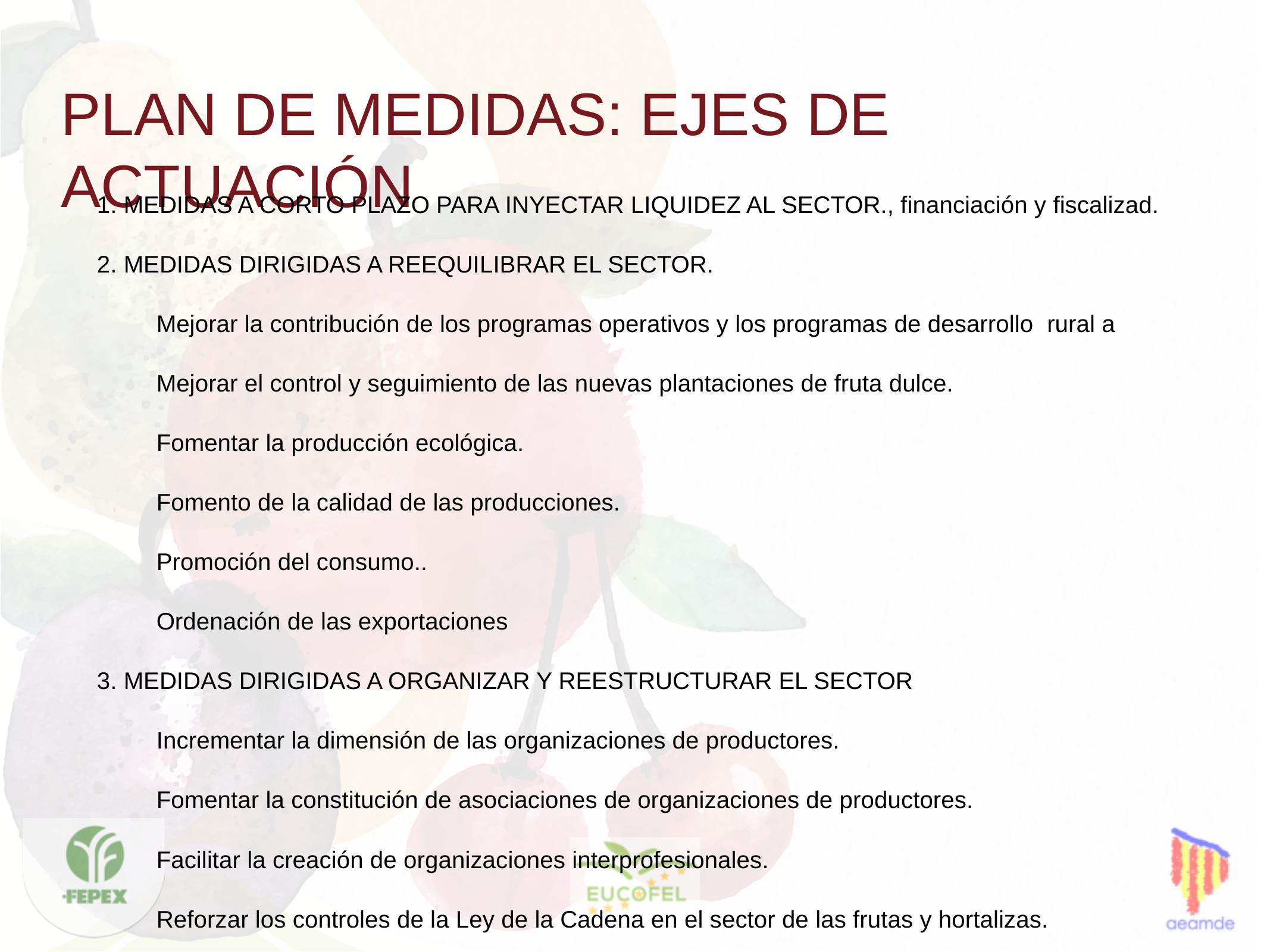

# plan de medidas: ejes de actuación

1. MEDIDAS A CORTO PLAZO PARA INYECTAR LIQUIDEZ AL SECTOR., financiación y fiscalizad.
2. MEDIDAS DIRIGIDAS A REEQUILIBRAR EL SECTOR.
Mejorar la contribución de los programas operativos y los programas de desarrollo  rural a
Mejorar el control y seguimiento de las nuevas plantaciones de fruta dulce.
Fomentar la producción ecológica.
Fomento de la calidad de las producciones.
Promoción del consumo..
Ordenación de las exportaciones
3. MEDIDAS DIRIGIDAS A ORGANIZAR Y REESTRUCTURAR EL SECTOR
Incrementar la dimensión de las organizaciones de productores.
Fomentar la constitución de asociaciones de organizaciones de productores.
Facilitar la creación de organizaciones interprofesionales.
Reforzar los controles de la Ley de la Cadena en el sector de las frutas y hortalizas.
Elaboración y uso de contratos tipo homologados en el sector.
Difusión y fomento de la adscripción al Código de Buenas Prácticas en la cadena alimentaria.
4. MEDIDAS DIRIGIDAS A AMPLIAR EL NIVEL DE INFORMACIÓN.
Ampliar la información sectorial para facilitar la planificación y el seguimiento de las campaña